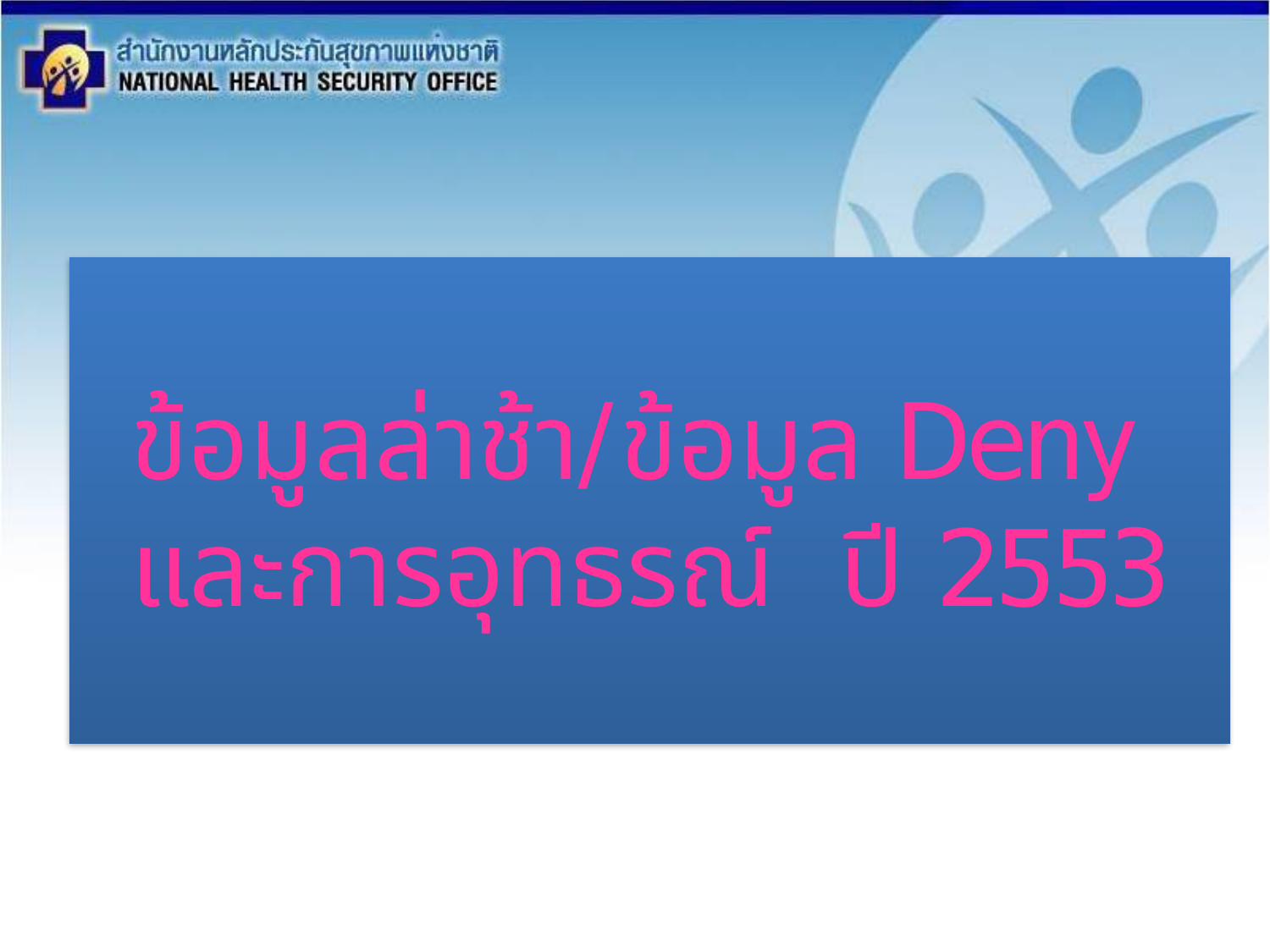

ข้อมูลล่าช้า/ข้อมูล Deny
และการอุทธรณ์  ปี 2553